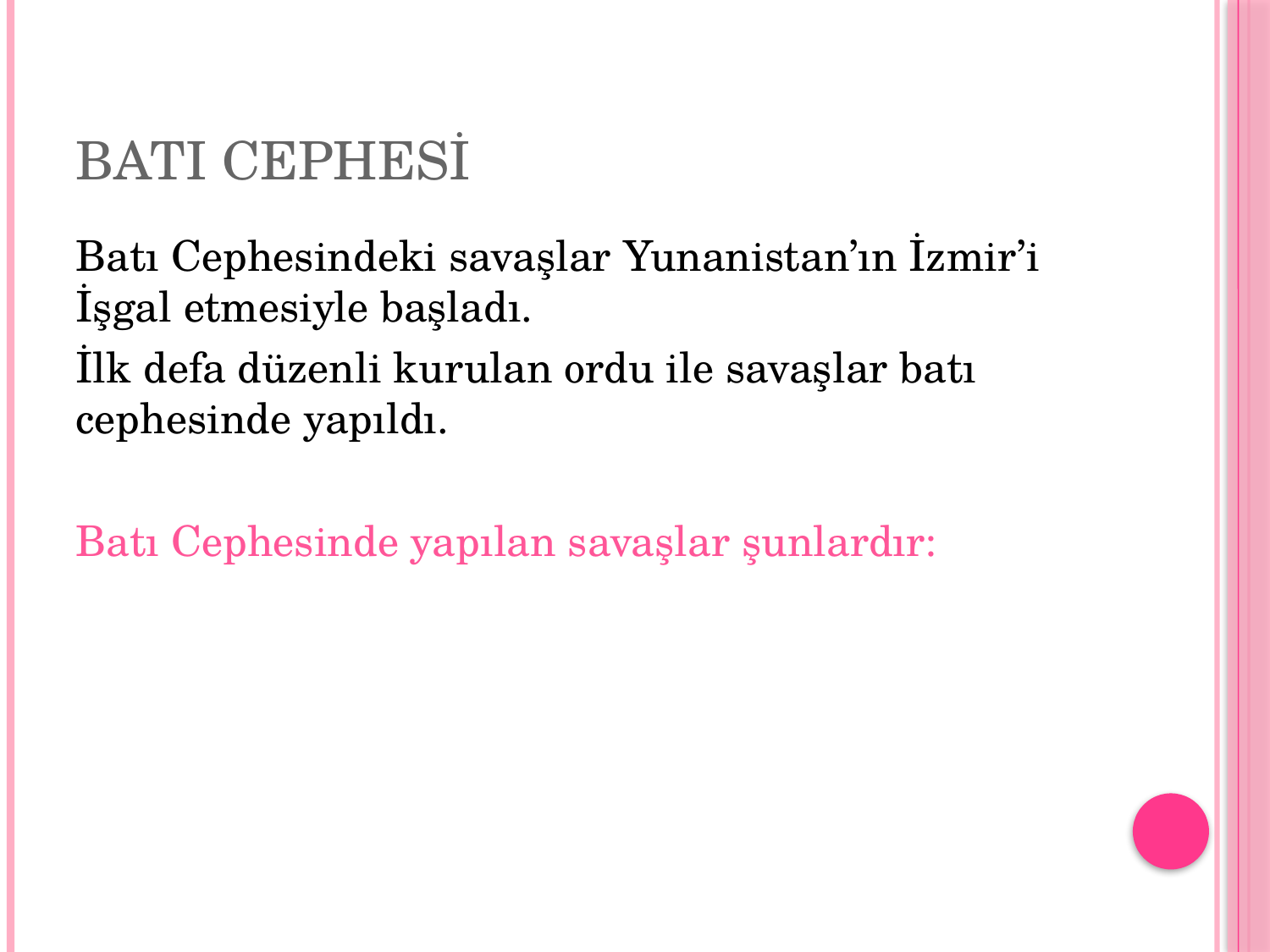

# BATI CEPHESİ
Batı Cephesindeki savaşlar Yunanistan’ın İzmir’i İşgal etmesiyle başladı.
İlk defa düzenli kurulan ordu ile savaşlar batı cephesinde yapıldı.

Batı Cephesinde yapılan savaşlar şunlardır: